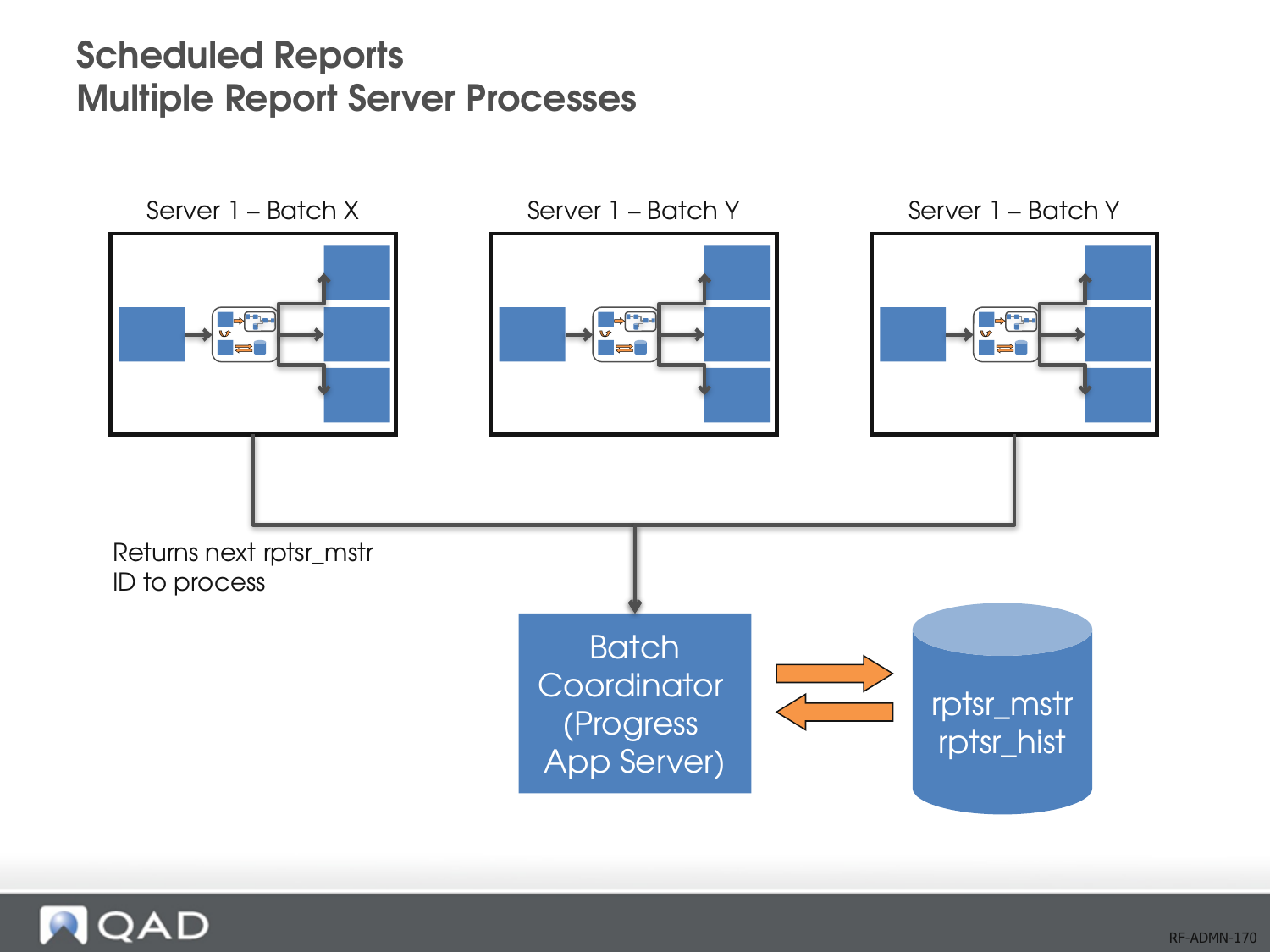

# Scheduled Reports Multiple Report Server Processes
Server 1 – Batch X

Server 1 – Batch Y

Server 1 – Batch Y

Returns next rptsr_mstr ID to process
rptsr_mstr
rptsr_hist
Batch
Coordinator
(Progress
App Server)

RF-ADMN-170